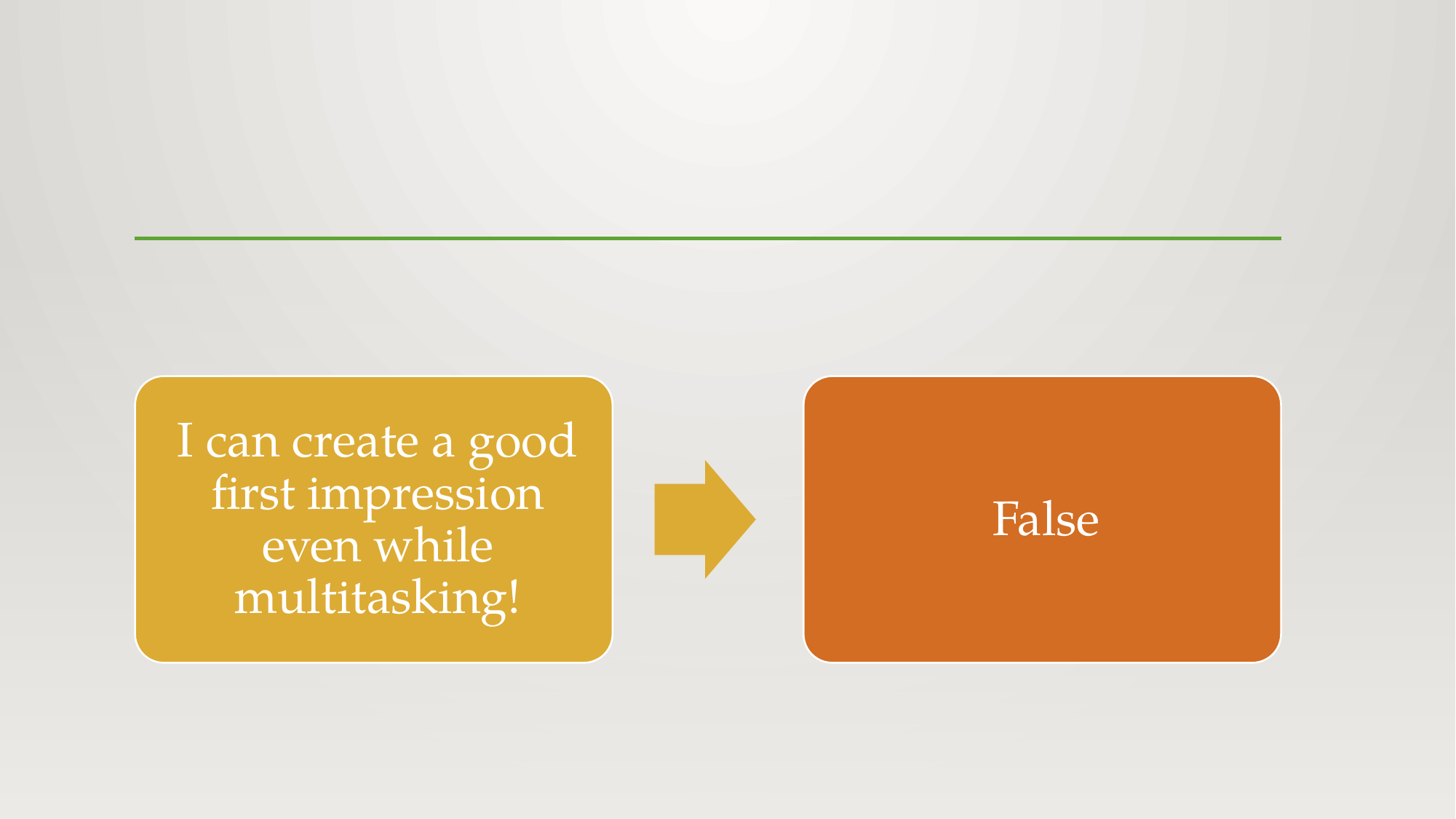

I can create a good first impression even while multitasking!

False